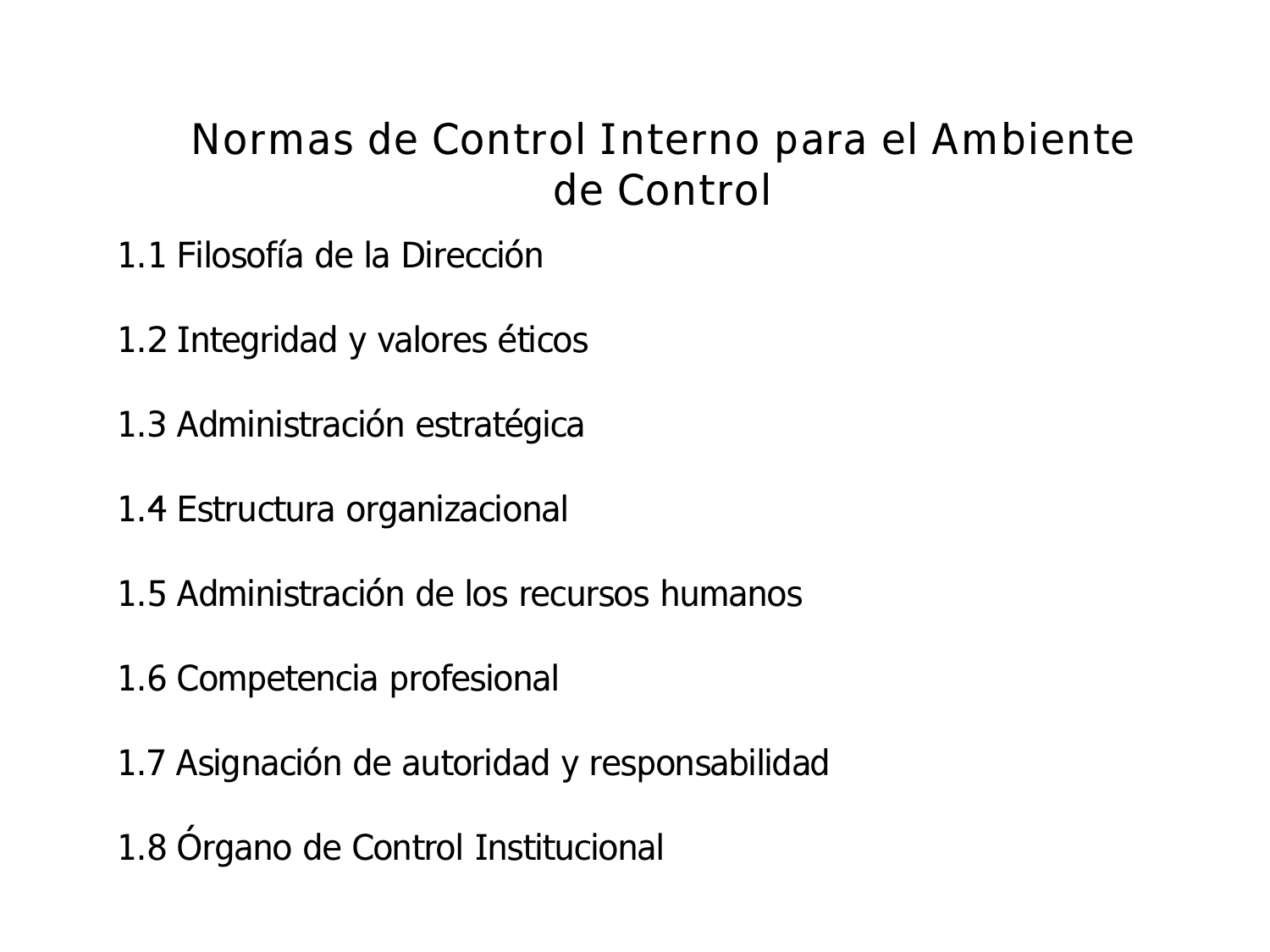

Normas de Control Interno para el Ambiente
de Control
1.1 Filosofía de la Dirección

1.2 Integridad y valores éticos

1.3 Administración estratégica

1.4 Estructura organizacional

1.5 Administración de los recursos humanos

1.6 Competencia profesional

1.7 Asignación de autoridad y responsabilidad

1.8 Órgano de Control Institucional